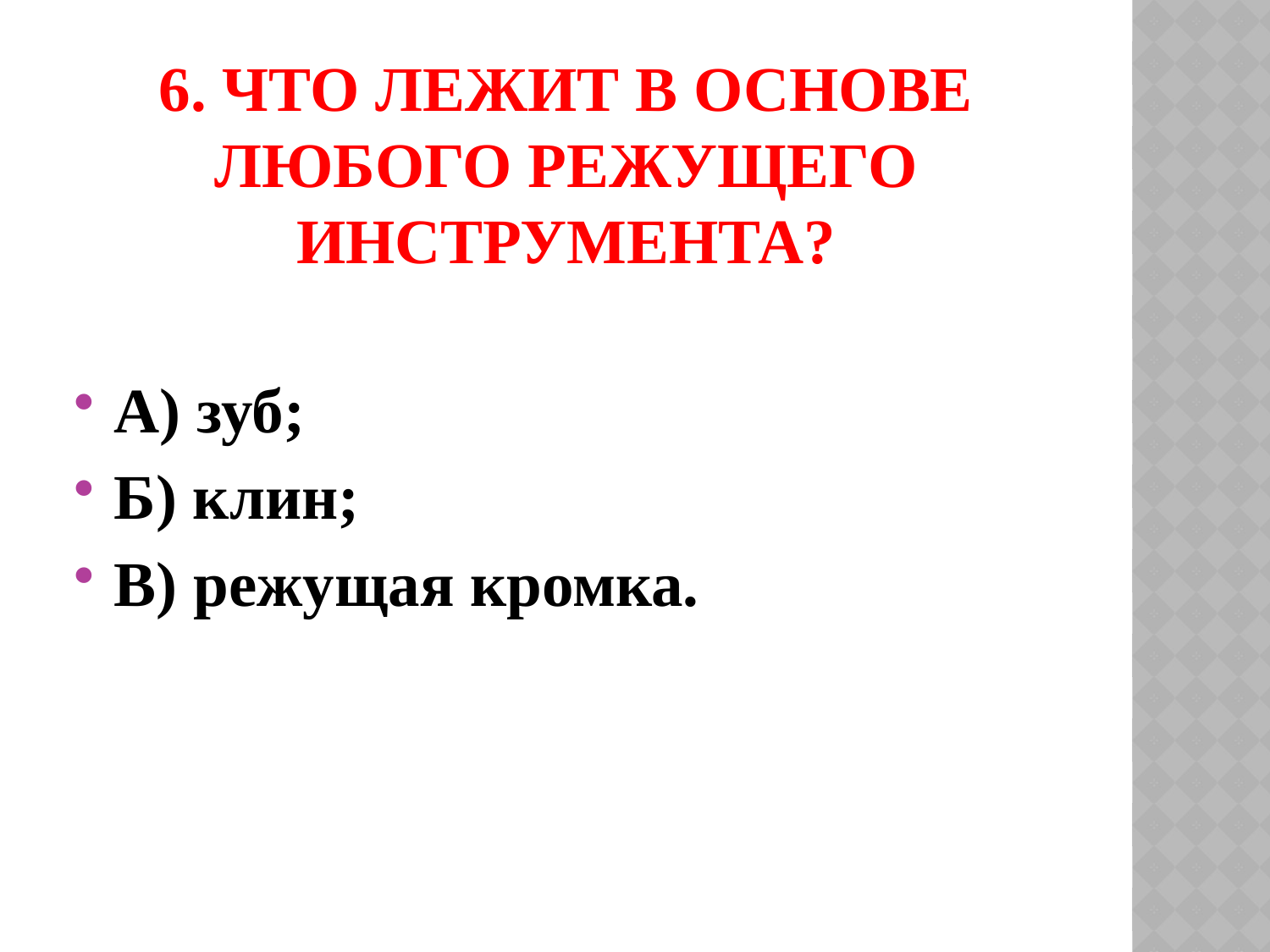

# 6. Что лежит в основе любого режущего инструмента?

А) зуб;
Б) клин;
В) режущая кромка.